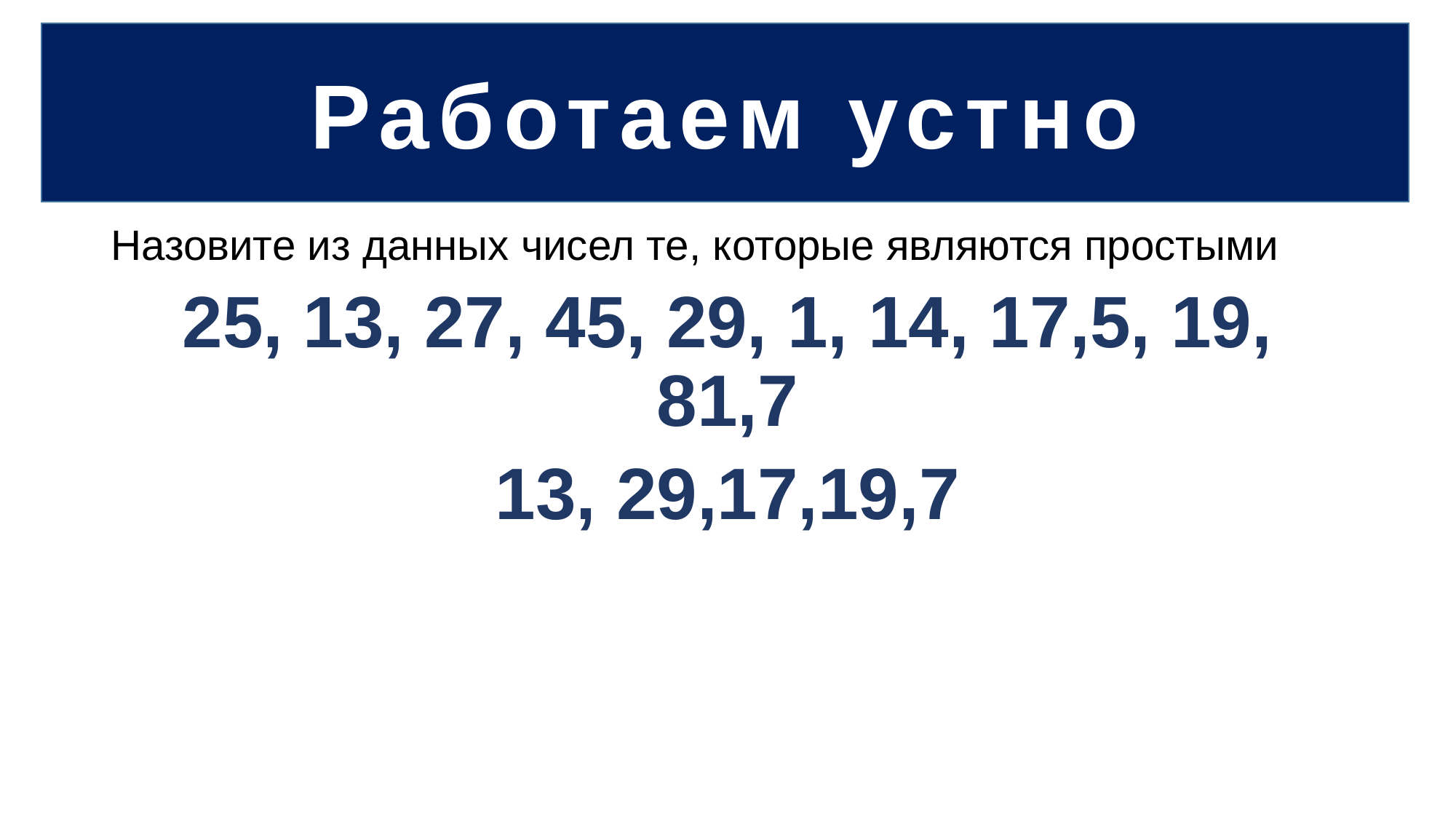

Работаем устно
#
Назовите из данных чисел те, которые являются простыми
25, 13, 27, 45, 29, 1, 14, 17,5, 19, 81,7
13, 29,17,19,7